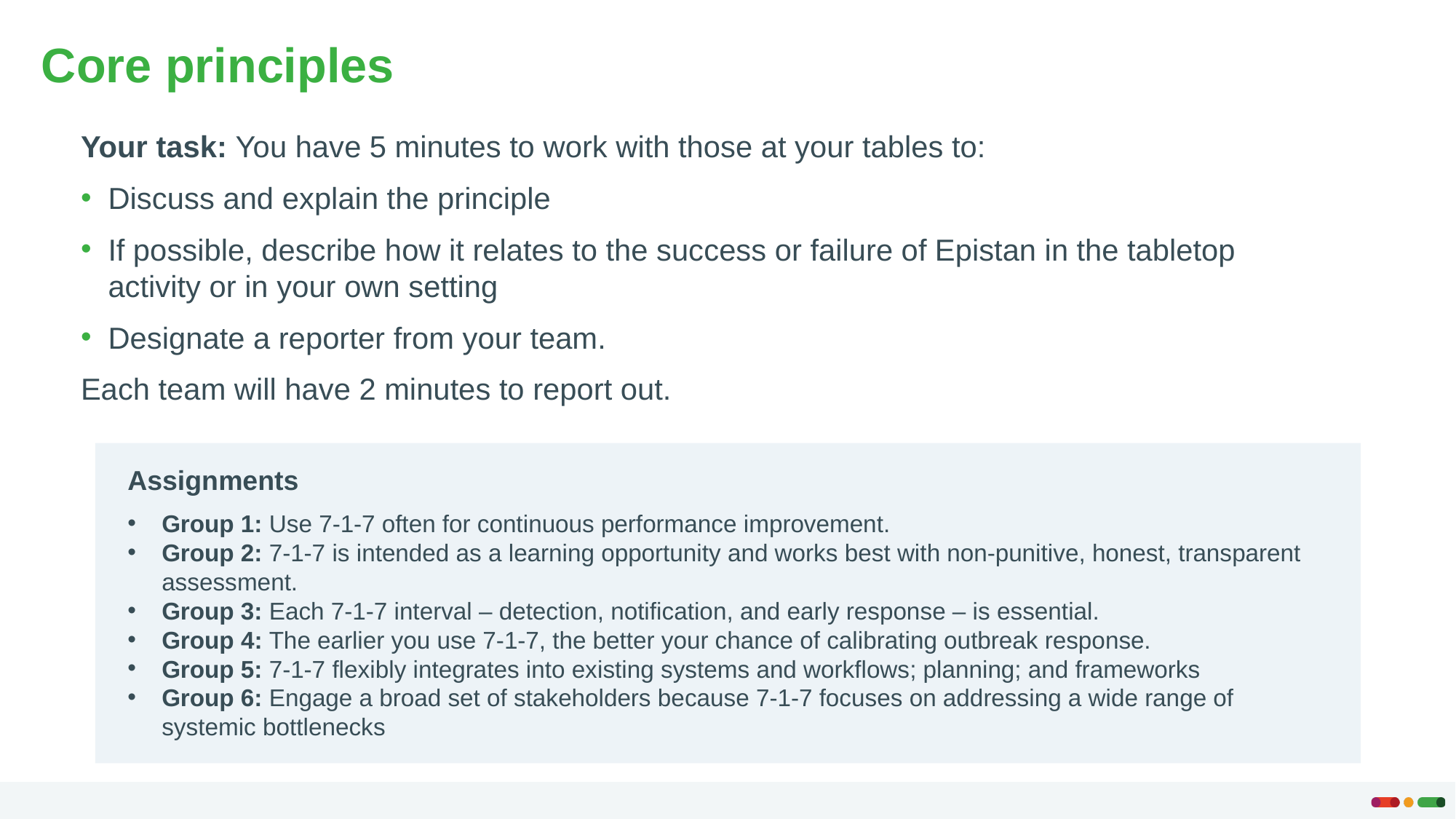

# Core principles
Your task: You have 5 minutes to work with those at your tables to:
Discuss and explain the principle
If possible, describe how it relates to the success or failure of Epistan in the tabletop activity or in your own setting
Designate a reporter from your team.
Each team will have 2 minutes to report out.

Assignments​

Group 1: Use 7-1-7 often for continuous performance improvement.​
Group 2: 7-1-7 is intended as a learning opportunity and works best with non-punitive, honest, transparent assessment. ​
Group 3: Each 7-1-7 interval – detection, notification, and early response – is essential.​
Group 4: The earlier you use 7-1-7, the better your chance of calibrating outbreak response. ​
Group 5: 7-1-7 flexibly integrates into existing systems and workflows; planning; and frameworks ​
Group 6: Engage a broad set of stakeholders because 7-1-7 focuses on addressing a wide range of systemic bottlenecks​